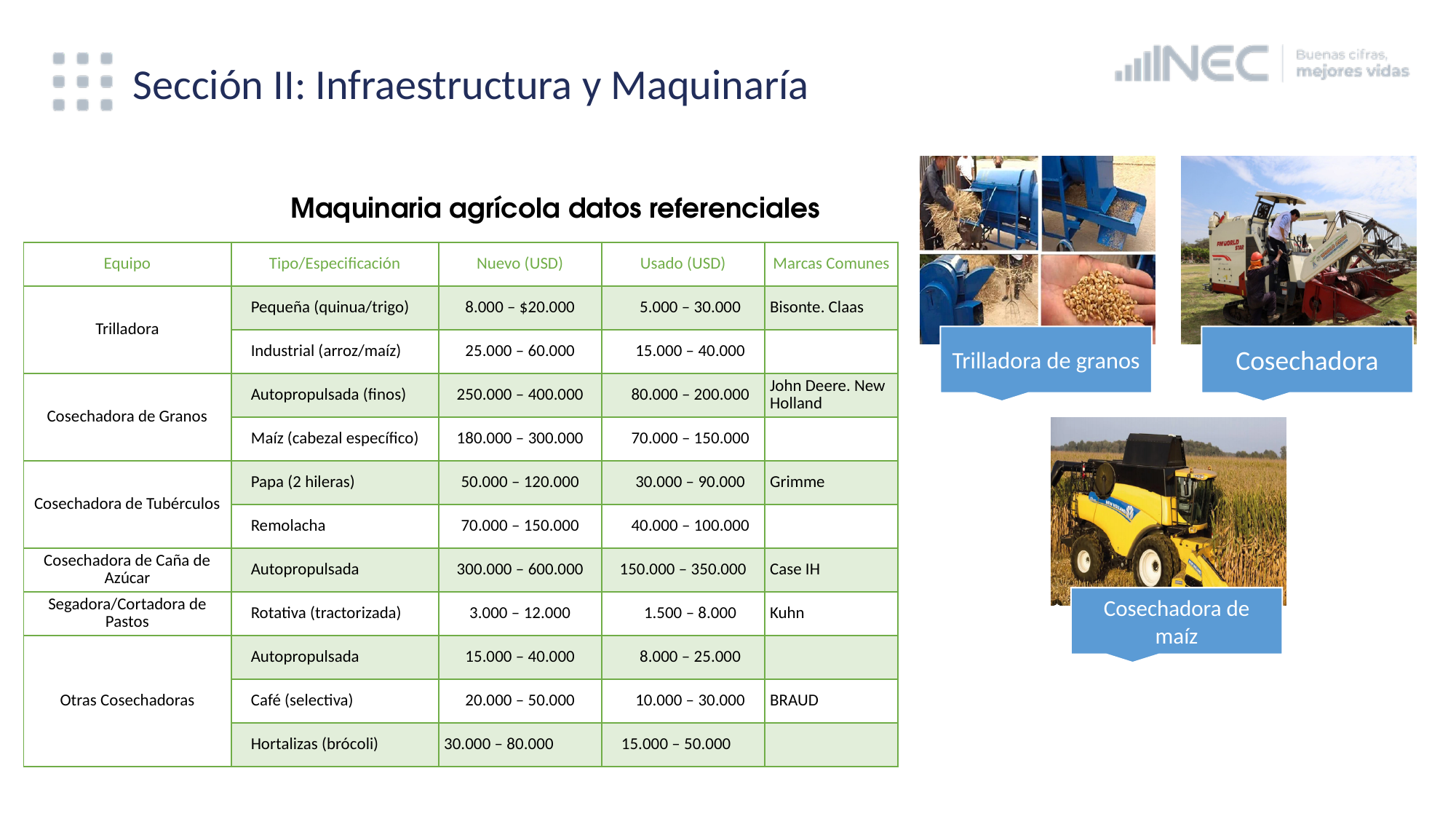

Sección II: Infraestructura y Maquinaría
Trilladora de granos
Cosechadora
Cosechadora de maíz
Maquinaria agrícola datos referenciales
| Equipo | Tipo/Especificación | Nuevo (USD) | Usado (USD) | Marcas Comunes |
| --- | --- | --- | --- | --- |
| Trilladora | Pequeña (quinua/trigo) | 8.000 – $20.000 | 5.000 – 30.000 | Bisonte. Claas |
|  | Industrial (arroz/maíz) | 25.000 – 60.000 | 15.000 – 40.000 |  |
| Cosechadora de Granos | Autopropulsada (finos) | 250.000 – 400.000 | 80.000 – 200.000 | John Deere. New Holland |
|  | Maíz (cabezal específico) | 180.000 – 300.000 | 70.000 – 150.000 |  |
| Cosechadora de Tubérculos | Papa (2 hileras) | 50.000 – 120.000 | 30.000 – 90.000 | Grimme |
|  | Remolacha | 70.000 – 150.000 | 40.000 – 100.000 |  |
| Cosechadora de Caña de Azúcar | Autopropulsada | 300.000 – 600.000 | 150.000 – 350.000 | Case IH |
| Segadora/Cortadora de Pastos | Rotativa (tractorizada) | 3.000 – 12.000 | 1.500 – 8.000 | Kuhn |
| Otras Cosechadoras | Autopropulsada | 15.000 – 40.000 | 8.000 – 25.000 |  |
|  | Café (selectiva) | 20.000 – 50.000 | 10.000 – 30.000 | BRAUD |
|  | Hortalizas (brócoli) | 30.000 – 80.000 | 15.000 – 50.000 |  |